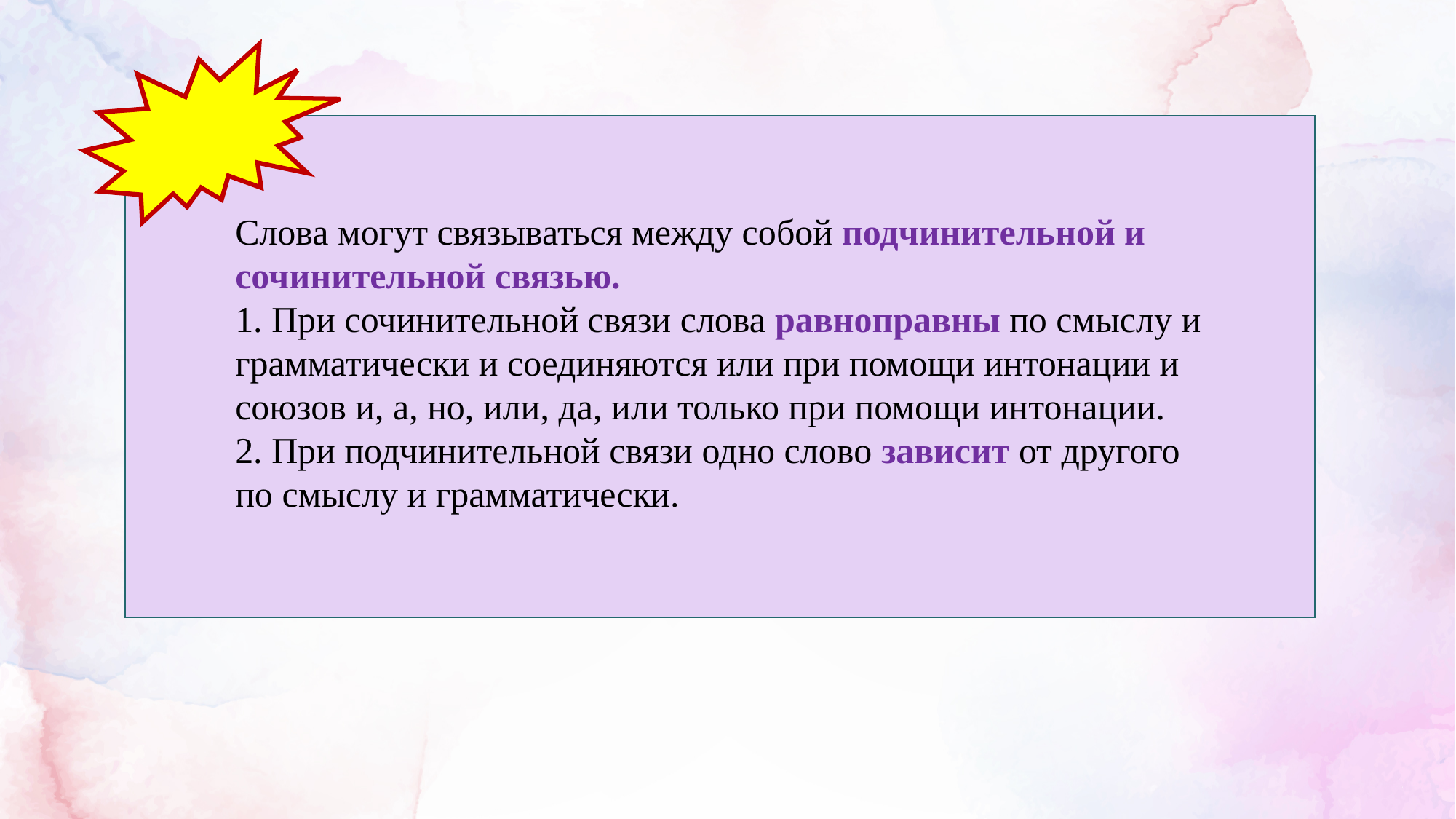

Слова могут связываться между собой подчинительной и
сочинительной связью.
1. При сочинительной связи слова равноправны по смыслу и
грамматически и соединяются или при помощи интонации и
союзов и, а, но, или, да, или только при помощи интонации.
2. При подчинительной связи одно слово зависит от другого
по смыслу и грамматически.